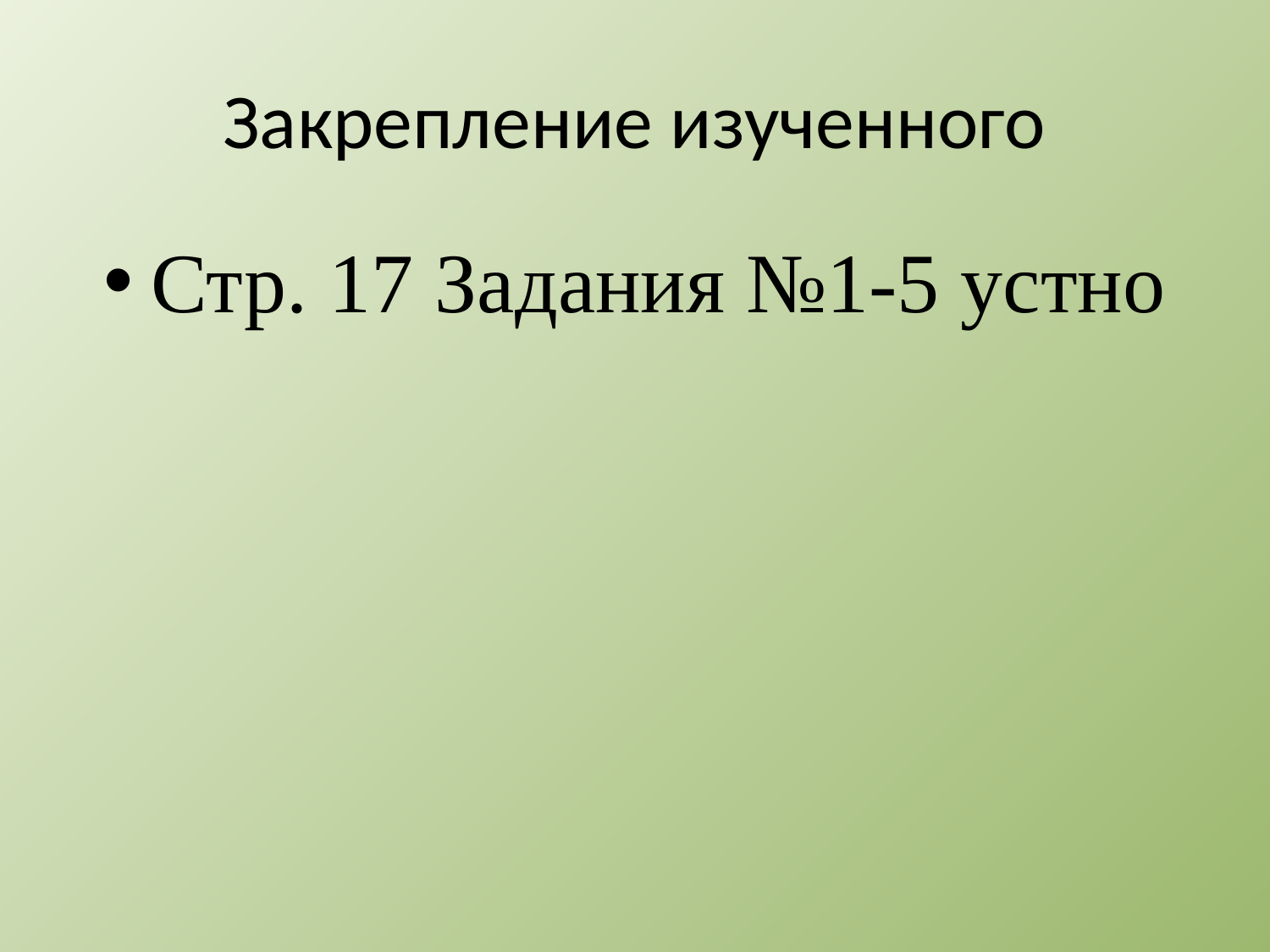

# Закрепление изученного
Стр. 17 Задания №1-5 устно